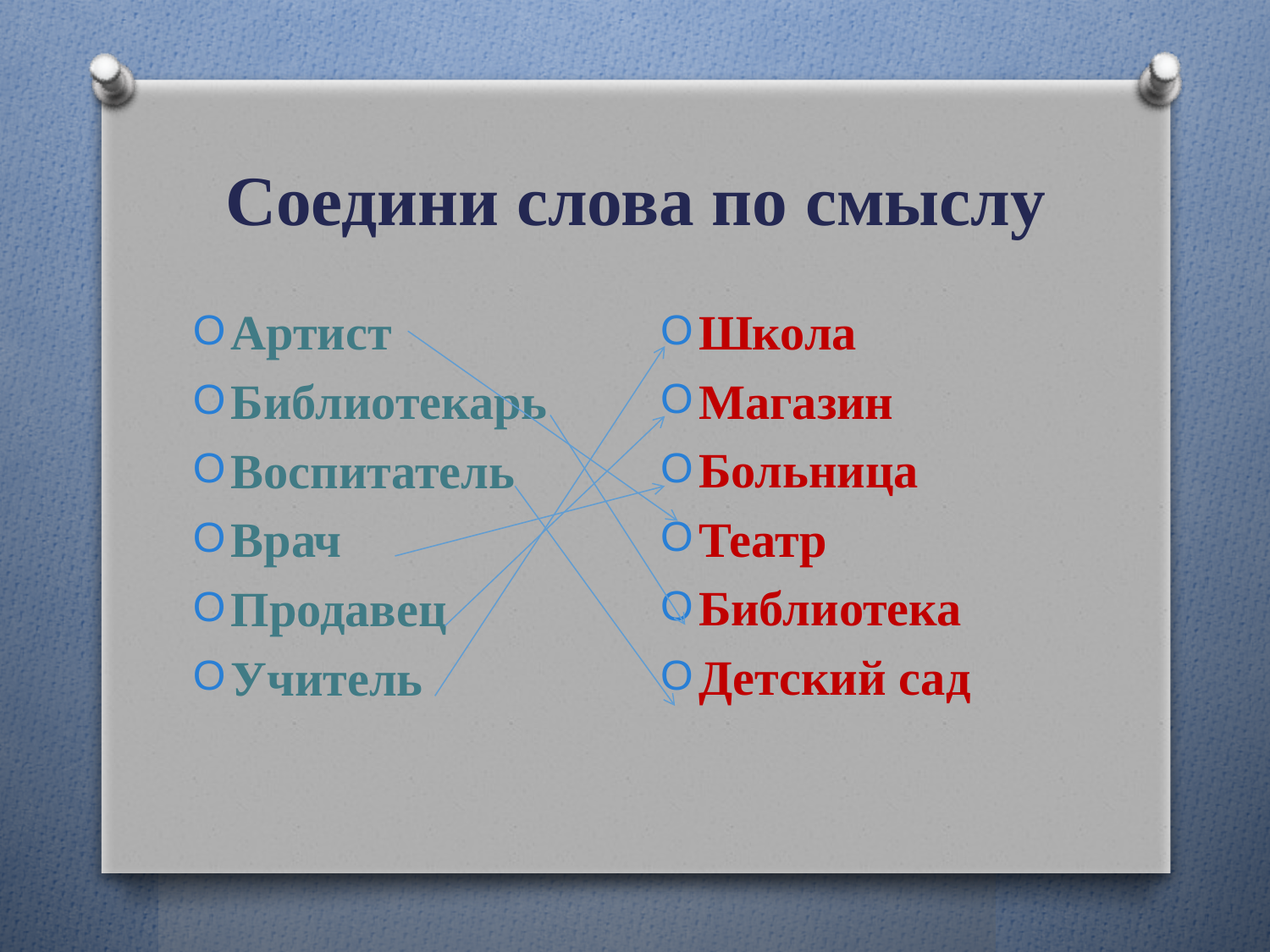

# Соедини слова по смыслу
Школа
Магазин
Больница
Театр
Библиотека
Детский сад
Артист
Библиотекарь
Воспитатель
Врач
Продавец
Учитель